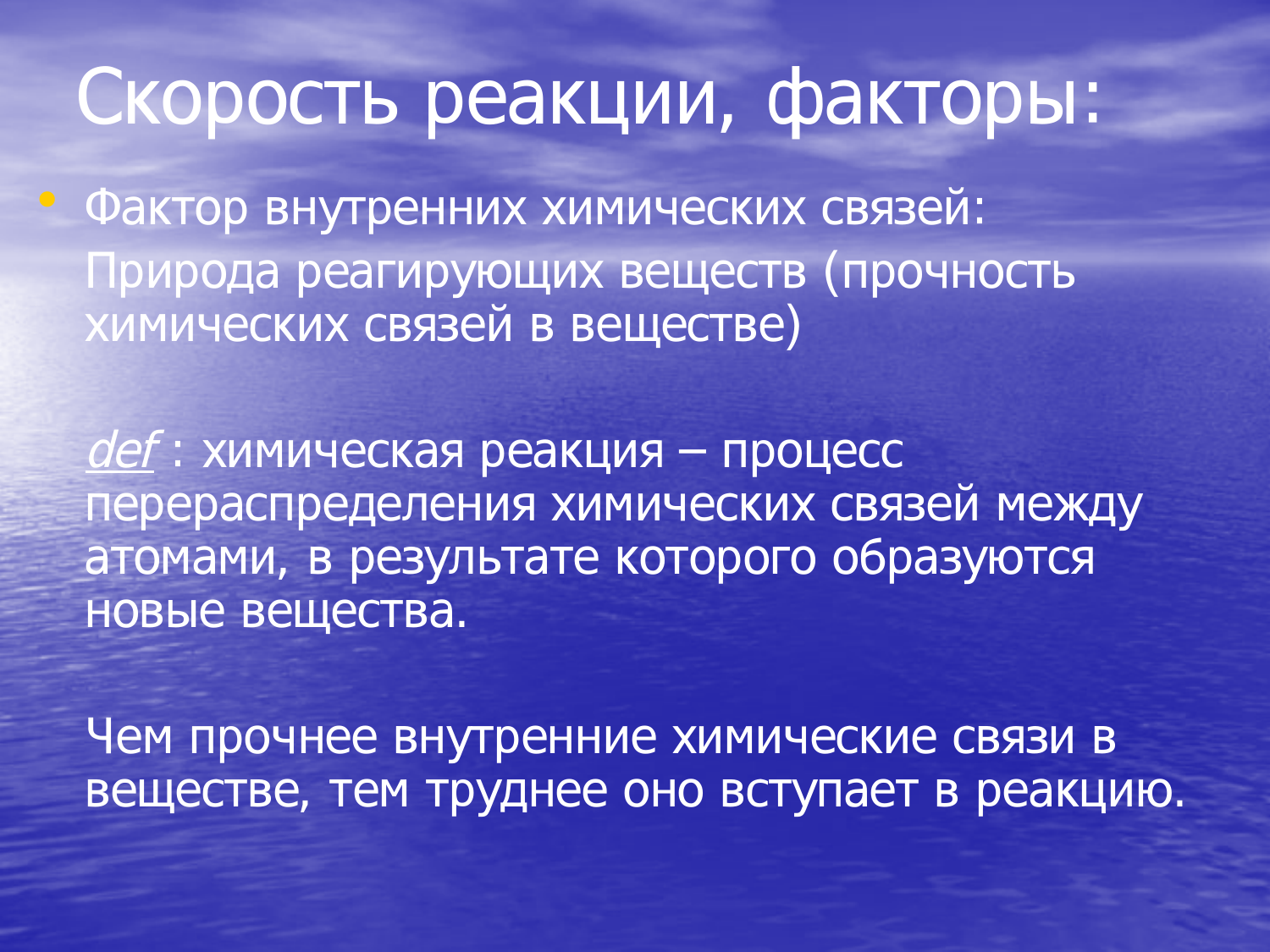

# Скорость реакции, факторы:
Фактор внутренних химических связей:
	Природа реагирующих веществ (прочность химических связей в веществе)

	def : химическая реакция – процесс перераспределения химических связей между атомами, в результате которого образуются новые вещества.

	Чем прочнее внутренние химические связи в веществе, тем труднее оно вступает в реакцию.